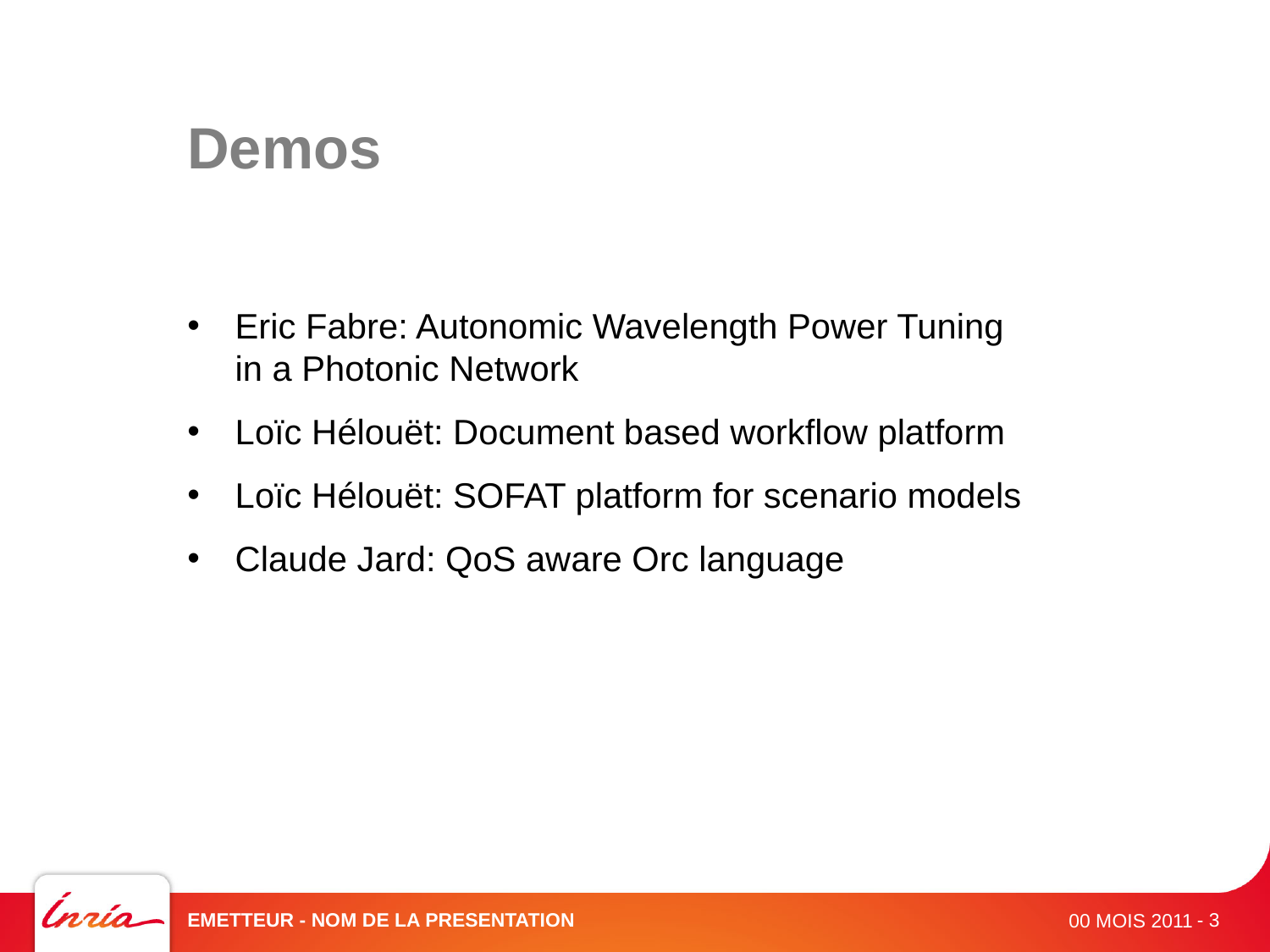

# Demos
Eric Fabre: Autonomic Wavelength Power Tuning                      in a Photonic Network
Loïc Hélouët: Document based workflow platform
Loïc Hélouët: SOFAT platform for scenario models
Claude Jard: QoS aware Orc language
EMETTEUR - NOM DE LA PRESENTATION
- 3
00 MOIS 2011